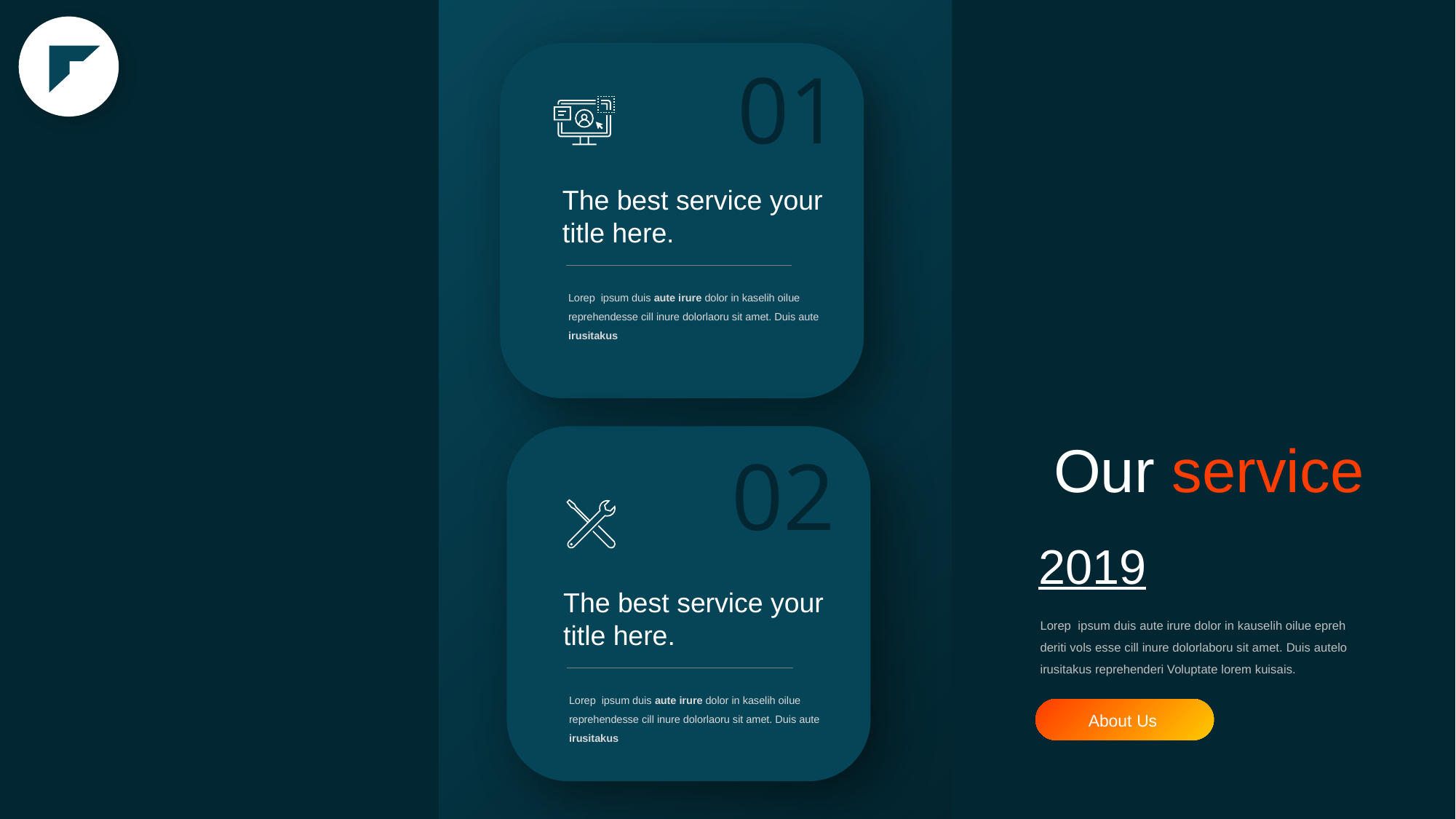

01

The best service your title here.
Lorep  ipsum duis aute irure dolor in kaselih oilue reprehendesse cill inure dolorlaoru sit amet. Duis aute irusitakus

Our service
02

2019
The best service your title here.
Lorep  ipsum duis aute irure dolor in kauselih oilue epreh
deriti vols esse cill inure dolorlaboru sit amet. Duis autelo irusitakus reprehenderi Voluptate lorem kuisais.
Lorep  ipsum duis aute irure dolor in kaselih oilue reprehendesse cill inure dolorlaoru sit amet. Duis aute irusitakus

About Us